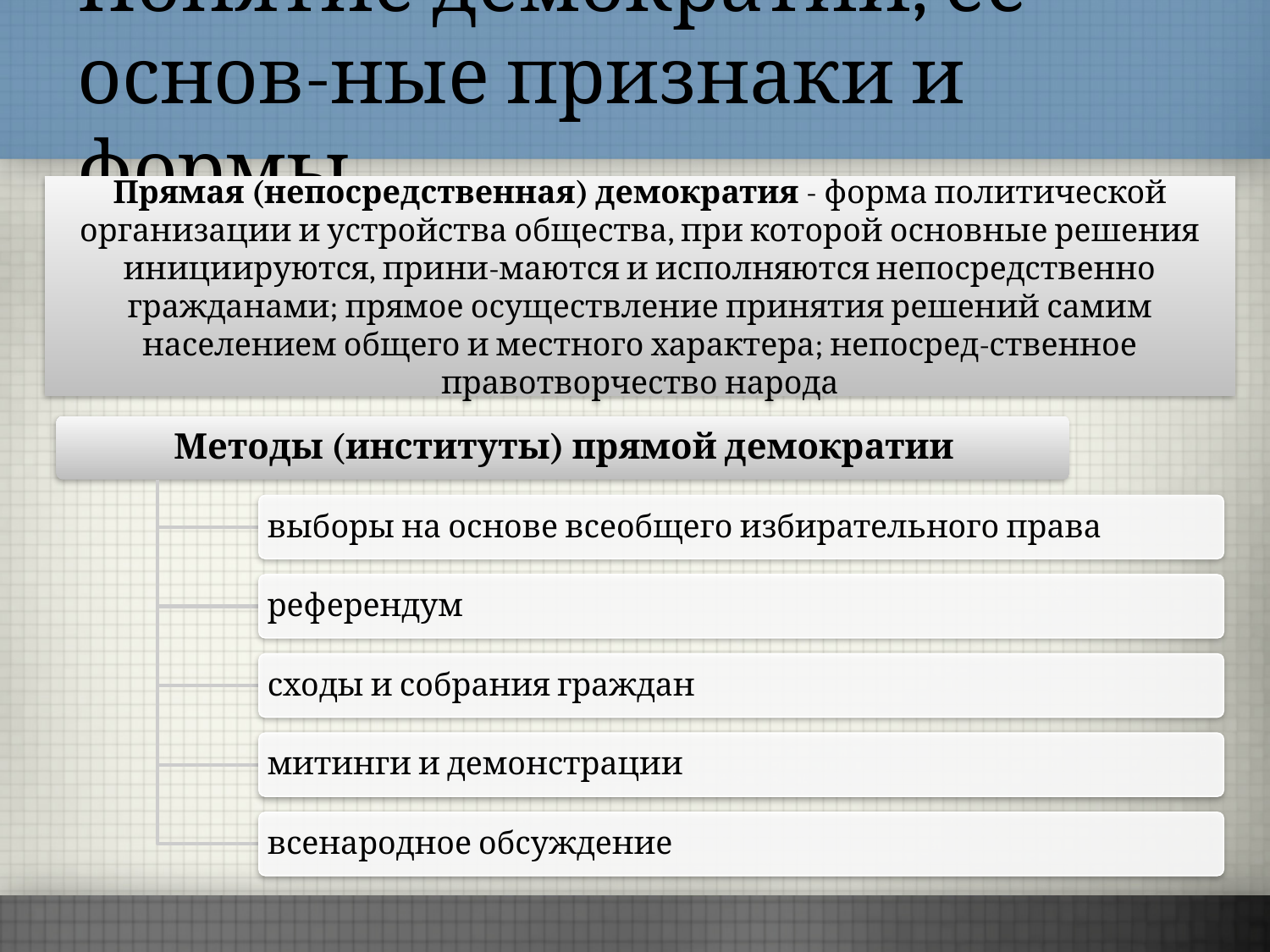

# Понятие демократии, её основ-ные признаки и формы
Прямая (непосредственная) демократия - форма политической организации и устройства общества, при которой основные решения инициируются, прини-маются и исполняются непосредственно гражданами; прямое осуществление принятия решений самим населением общего и местного характера; непосред-ственное правотворчество народа
Методы (институты) прямой демократии
выборы на основе всеобщего избирательного права
референдум
сходы и собрания граждан
митинги и демонстрации
всенародное обсуждение